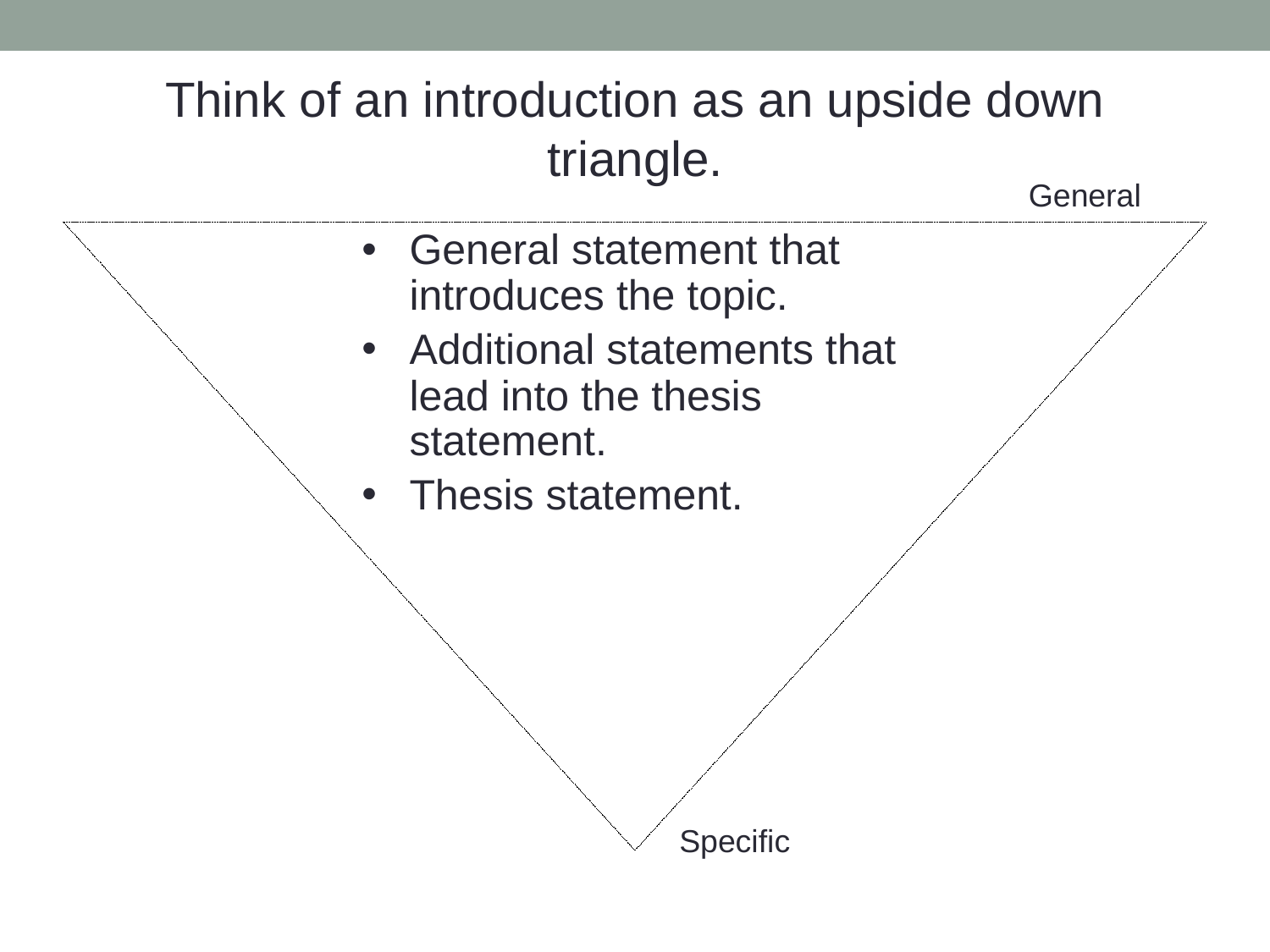

Think of an introduction as an upside down triangle.
General
General statement that introduces the topic.
Additional statements that lead into the thesis statement.
Thesis statement.
Specific